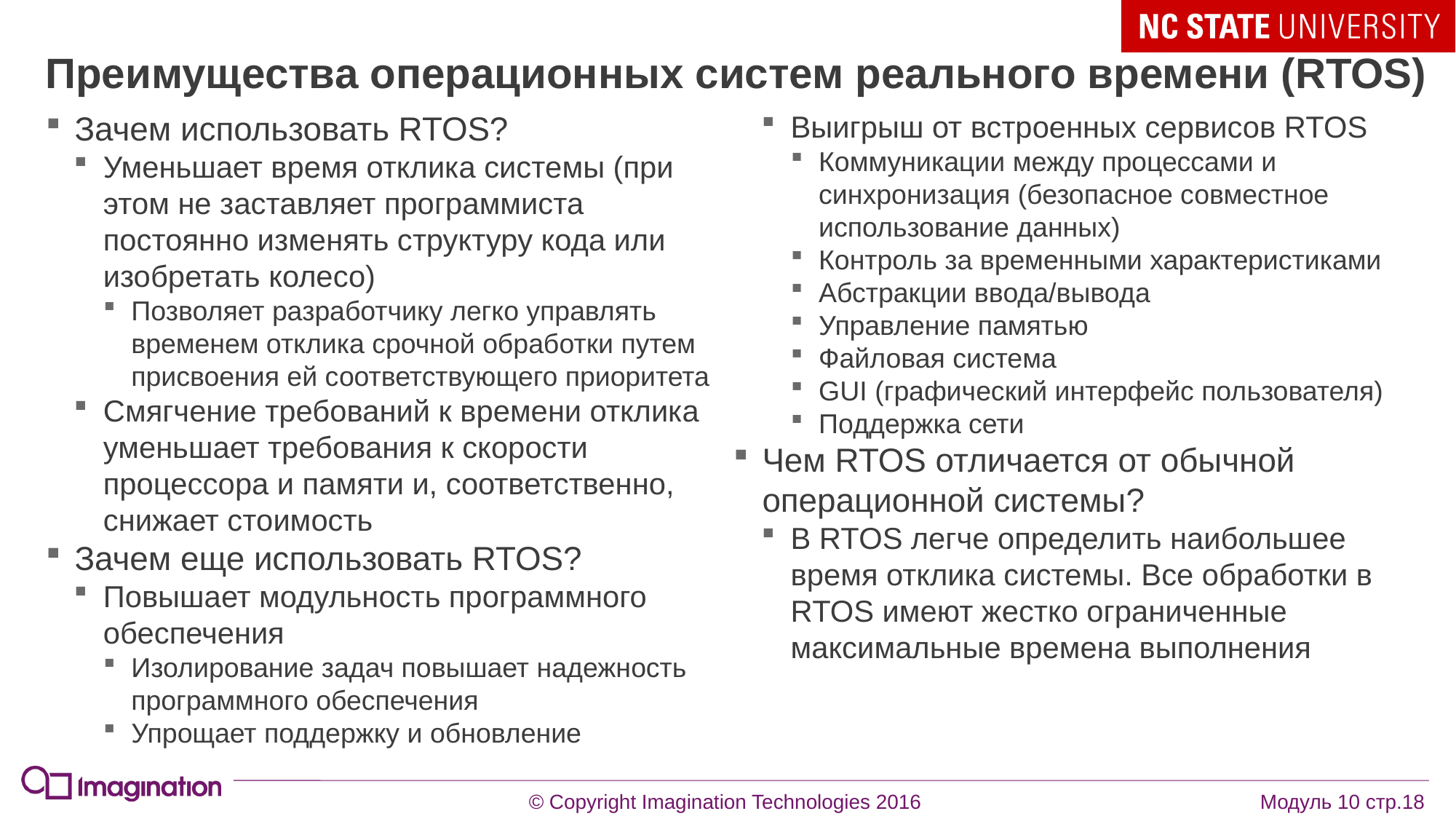

# Преимущества операционных систем реального времени (RTOS)
Зачем использовать RTOS?
Уменьшает время отклика системы (при этом не заставляет программиста постоянно изменять структуру кода или изобретать колесо)
Позволяет разработчику легко управлять временем отклика срочной обработки путем присвоения ей соответствующего приоритета
Смягчение требований к времени отклика уменьшает требования к скорости процессора и памяти и, соответственно, снижает стоимость
Зачем еще использовать RTOS?
Повышает модульность программного обеспечения
Изолирование задач повышает надежность программного обеспечения
Упрощает поддержку и обновление
Выигрыш от встроенных сервисов RTOS
Коммуникации между процессами и синхронизация (безопасное совместное использование данных)
Контроль за временными характеристиками
Абстракции ввода/вывода
Управление памятью
Файловая система
GUI (графический интерфейс пользователя)
Поддержка сети
Чем RTOS отличается от обычной операционной системы?
В RTOS легче определить наибольшее время отклика системы. Все обработки в RTOS имеют жестко ограниченные максимальные времена выполнения